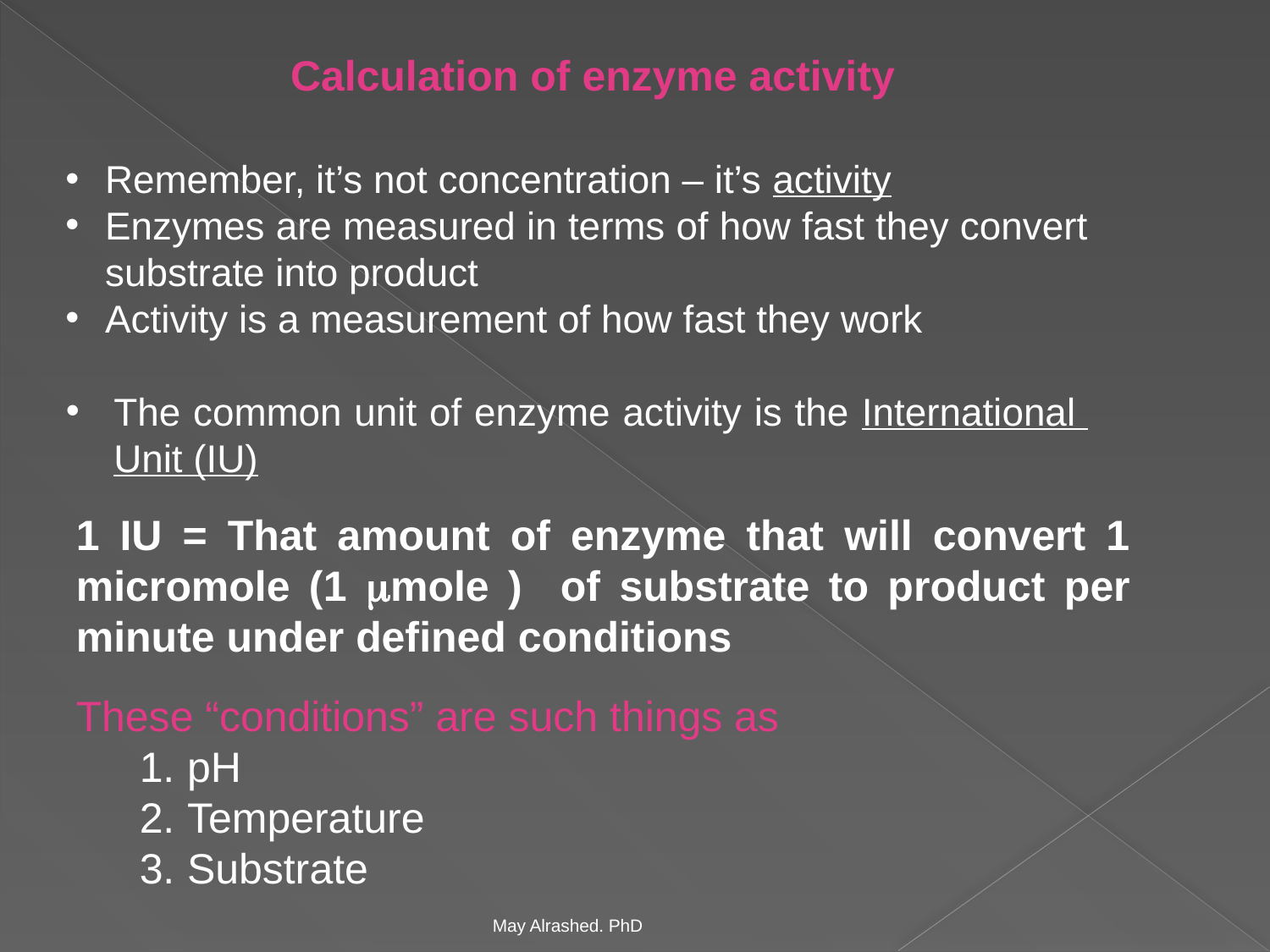

Calculation of enzyme activity
Remember, it’s not concentration – it’s activity
Enzymes are measured in terms of how fast they convert substrate into product
Activity is a measurement of how fast they work

The common unit of enzyme activity is the International  Unit (IU)
1 IU = That amount of enzyme that will convert 1 micromole (1 μmole )  of substrate to product per minute under defined conditions
These “conditions” are such things as
pH
Temperature
Substrate
May Alrashed. PhD